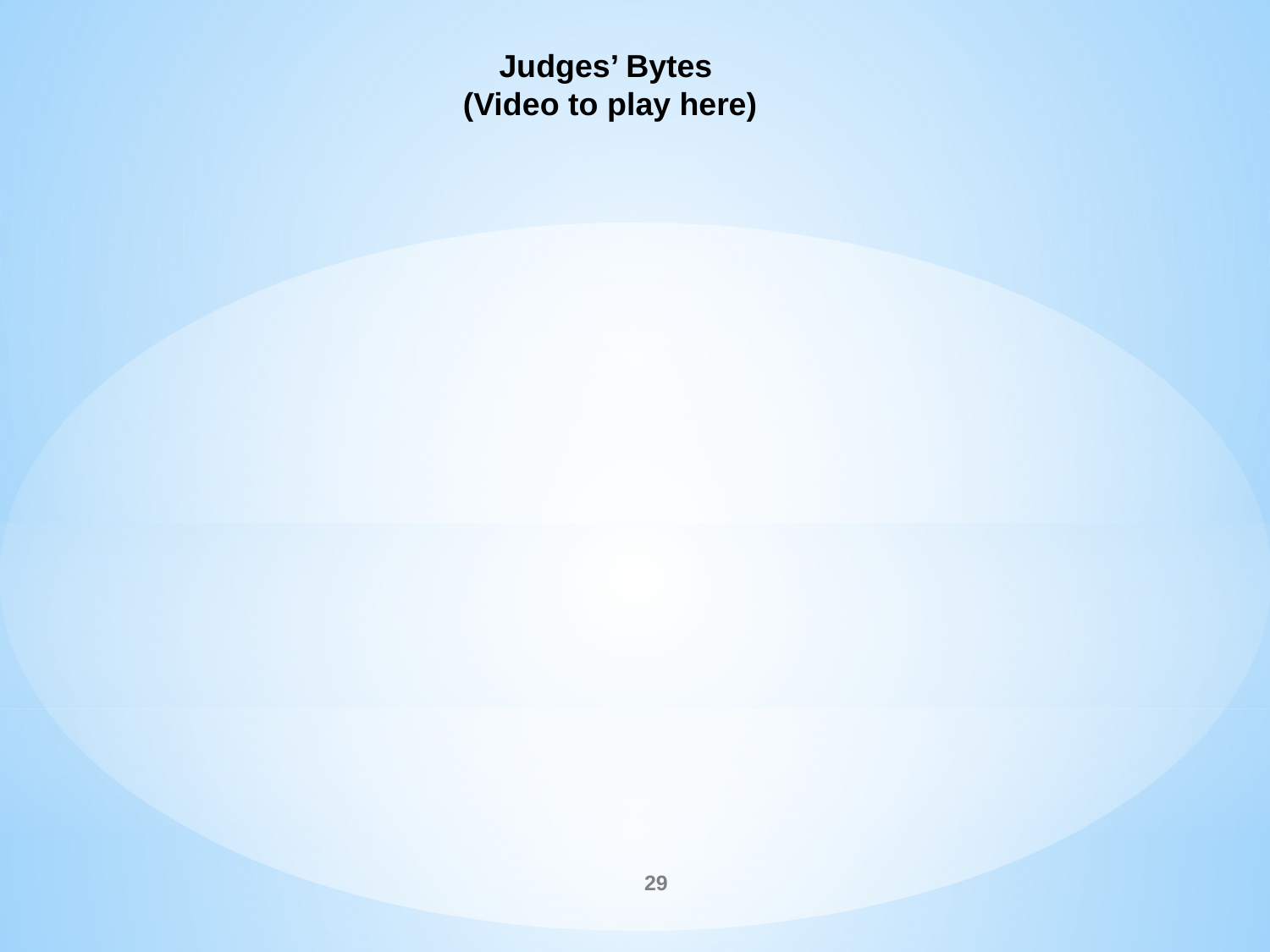

Judges’ Bytes
(Video to play here)
29